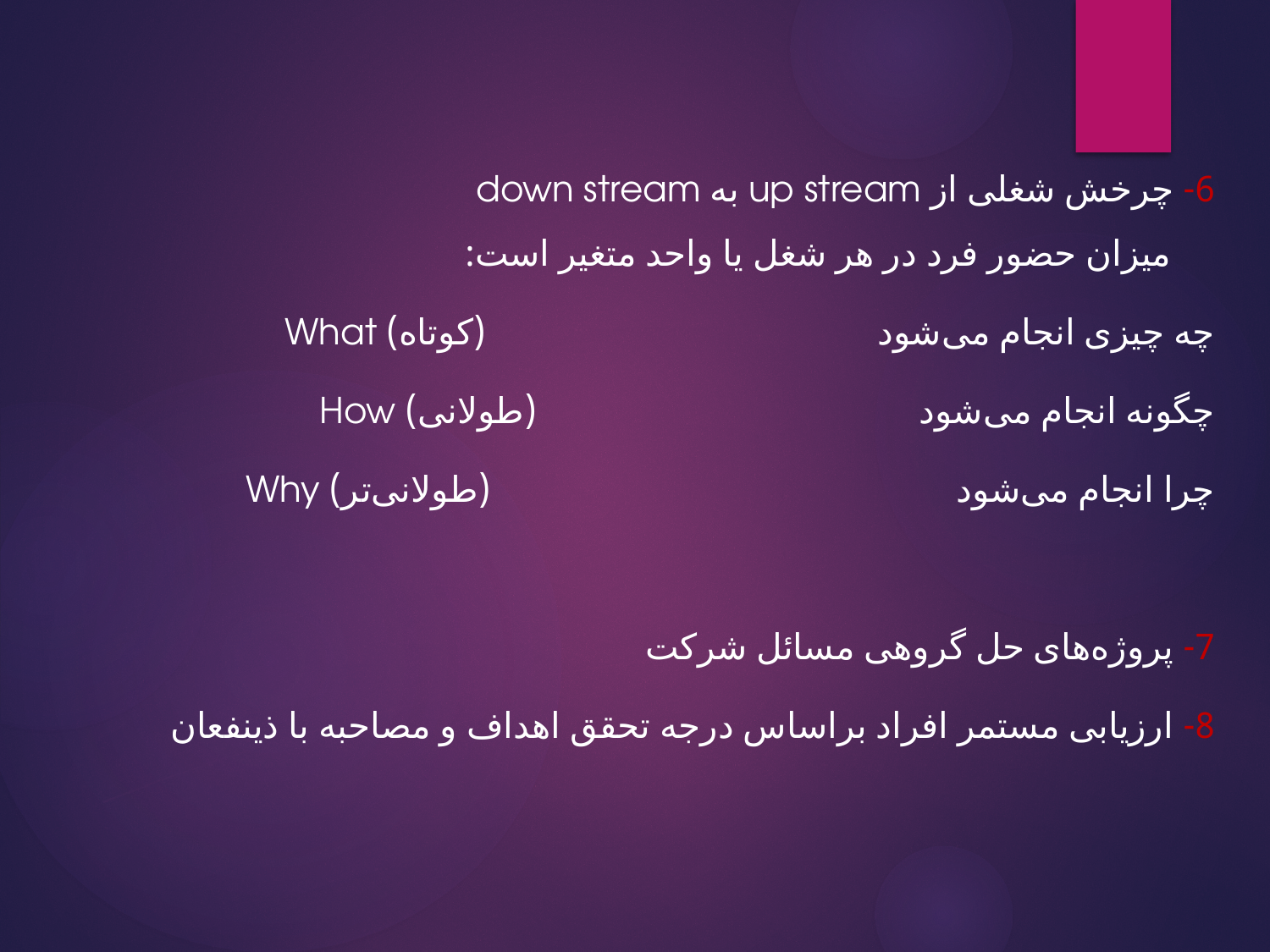

6- چرخش شغلی از up stream به down stream
میزان حضور فرد در هر شغل یا واحد متغیر است:
چه چیزی انجام می‌شود 	                                         (كوتاه) What
چگونه انجام می‌شود	                                         (طولانی) How
چرا انجام می‌شود                                                  (طولانی‌تر) Why

7- پروژه‌های حل گروهی مسائل شركت
8- ارزیابی مستمر افراد براساس درجه تحقق اهداف و مصاحبه با ذینفعان